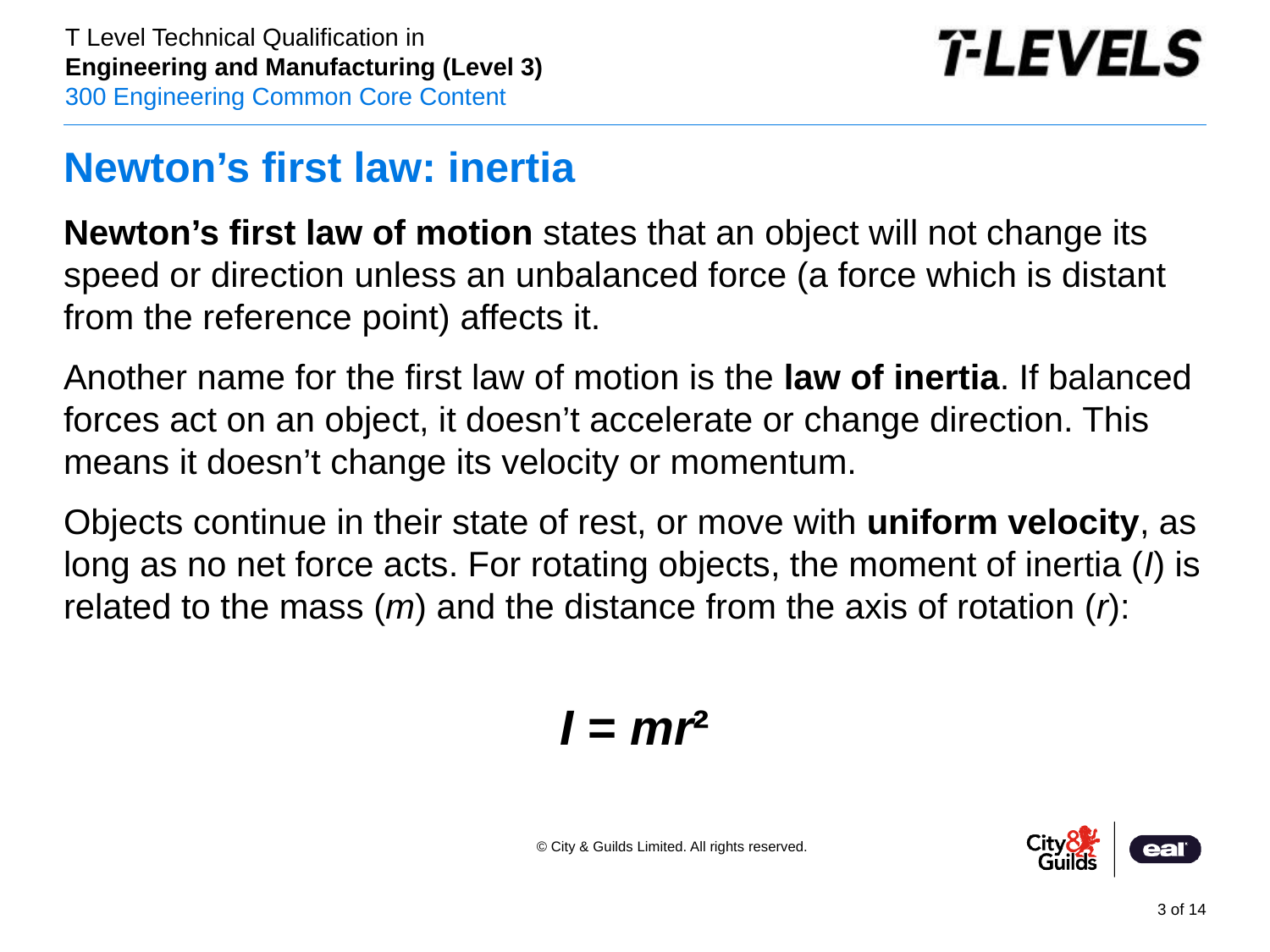

# Newton’s first law: inertia
Newton’s first law of motion states that an object will not change its speed or direction unless an unbalanced force (a force which is distant from the reference point) affects it.
Another name for the first law of motion is the law of inertia. If balanced forces act on an object, it doesn’t accelerate or change direction. This means it doesn’t change its velocity or momentum.
Objects continue in their state of rest, or move with uniform velocity, as long as no net force acts. For rotating objects, the moment of inertia (I) is related to the mass (m) and the distance from the axis of rotation (r):

I = mr²